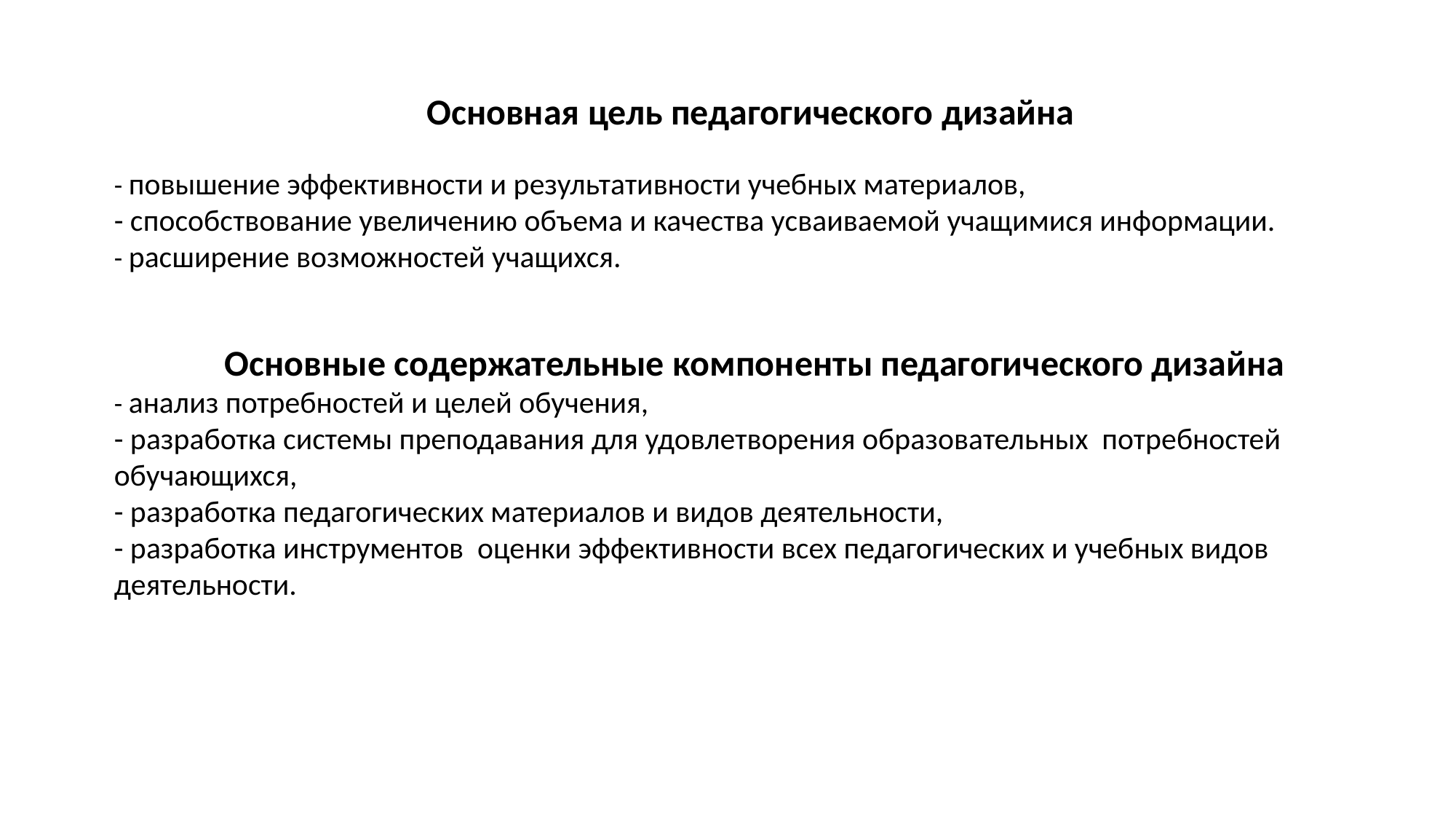

Основная цель педагогического дизайна

- повышение эффективности и результативности учебных материалов,
- способствование увеличению объема и качества усваиваемой учащимися информации.
- расширение возможностей учащихся.

Основные содержательные компоненты педагогического дизайна
- анализ потребностей и целей обучения,
- разработка системы преподавания для удовлетворения образовательных  потребностей обучающихся,
- разработка педагогических материалов и видов деятельности,
- разработка инструментов  оценки эффективности всех педагогических и учебных видов деятельности.